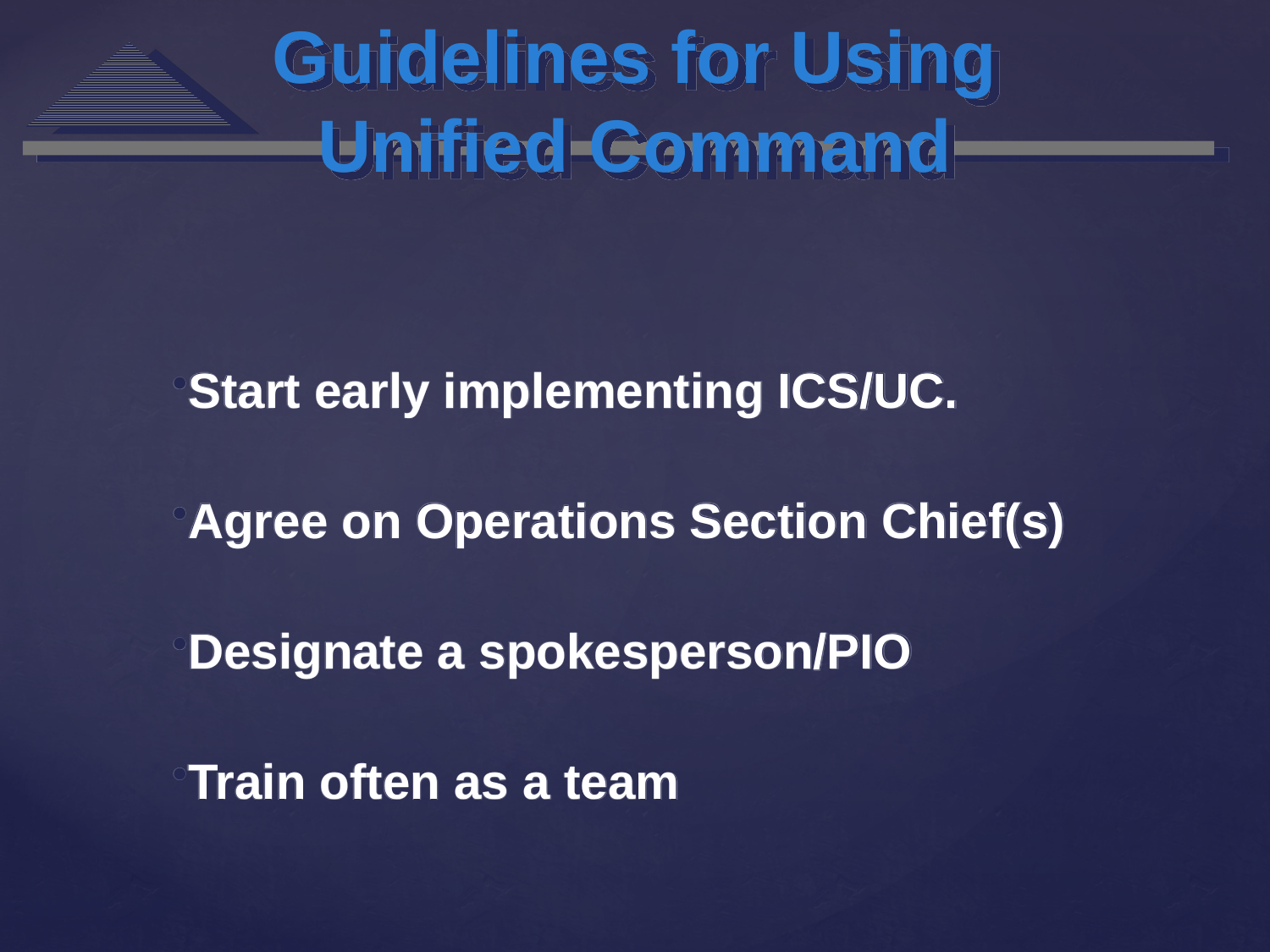

Guidelines for Using Unified Command

Start early implementing ICS/UC.

Agree on Operations Section Chief(s)

Designate a spokesperson/PIO

Train often as a team